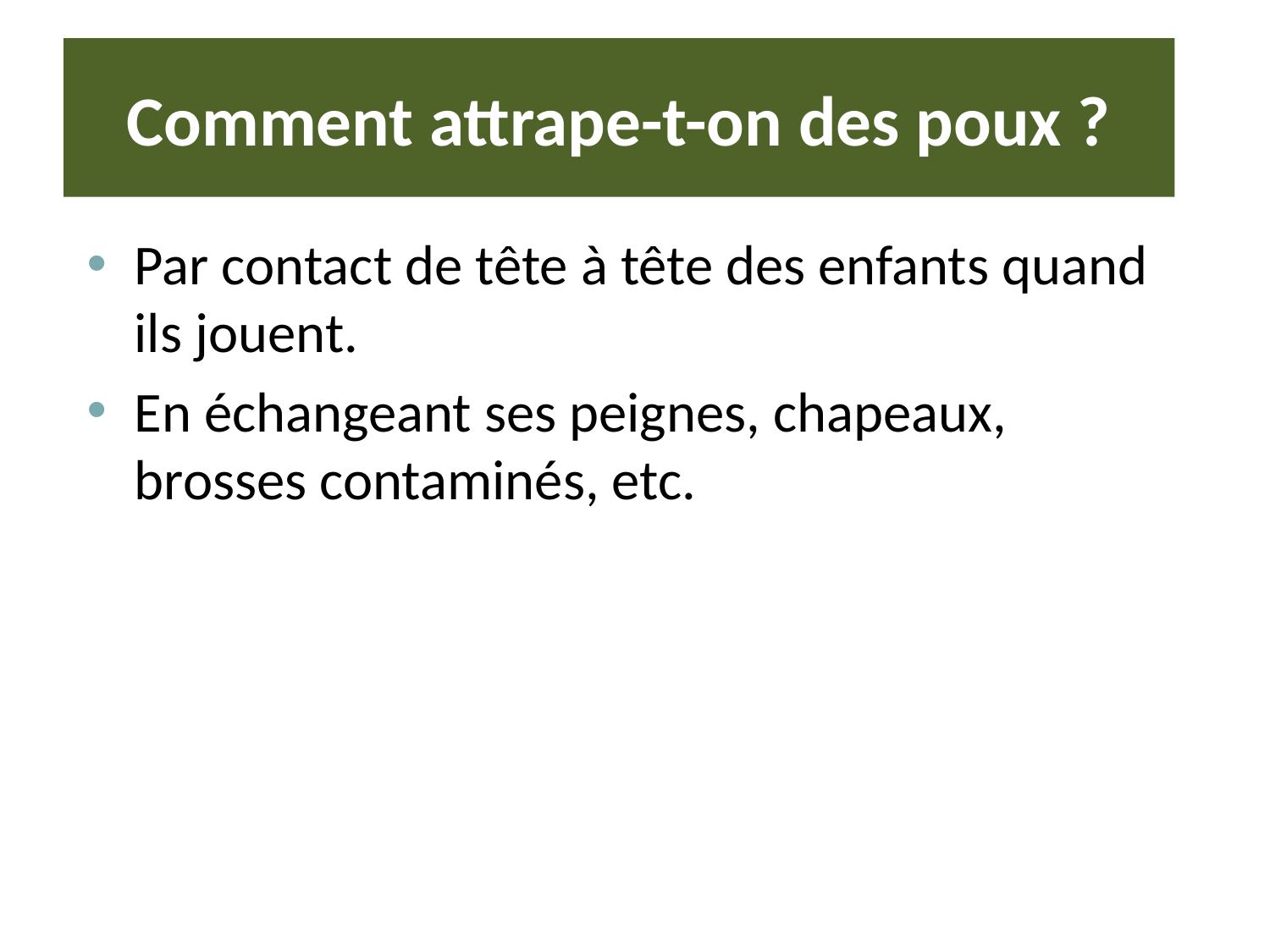

# Comment attrape-t-on des poux ?
Par contact de tête à tête des enfants quand ils jouent.
En échangeant ses peignes, chapeaux, brosses contaminés, etc.